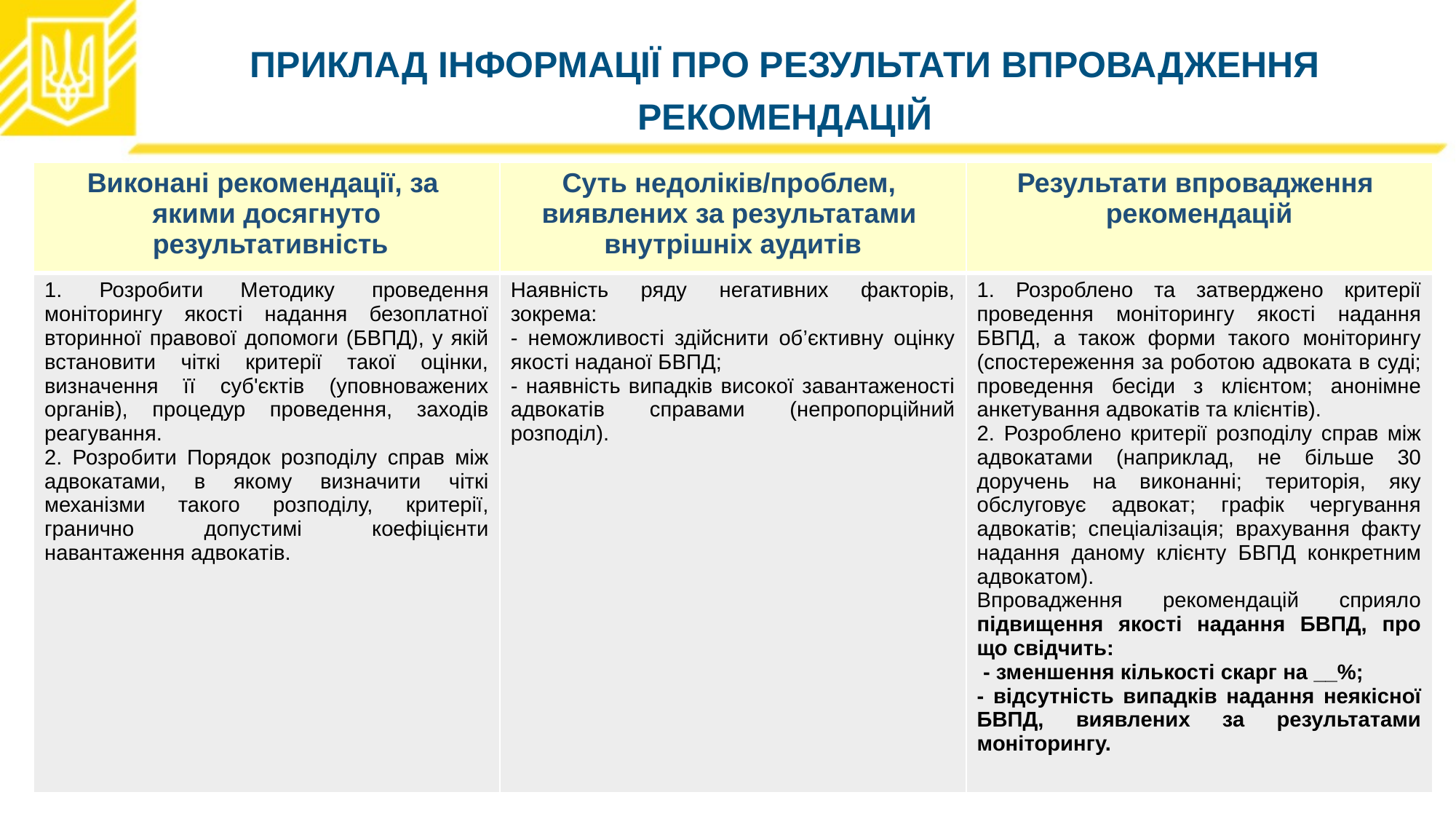

Приклад Інформації про результати впровадження рекомендацій
| Виконані рекомендації, за якими досягнуто результативність | Суть недоліків/проблем, виявлених за результатами внутрішніх аудитів | Результати впровадження рекомендацій |
| --- | --- | --- |
| 1. Розробити Методику проведення моніторингу якості надання безоплатної вторинної правової допомоги (БВПД), у якій встановити чіткі критерії такої оцінки, визначення її суб'єктів (уповноважених органів), процедур проведення, заходів реагування. 2. Розробити Порядок розподілу справ між адвокатами, в якому визначити чіткі механізми такого розподілу, критерії, гранично допустимі коефіцієнти навантаження адвокатів. | Наявність ряду негативних факторів, зокрема: - неможливості здійснити об’єктивну оцінку якості наданої БВПД; - наявність випадків високої завантаженості адвокатів справами (непропорційний розподіл). | 1. Розроблено та затверджено критерії проведення моніторингу якості надання БВПД, а також форми такого моніторингу (спостереження за роботою адвоката в суді; проведення бесіди з клієнтом; анонімне анкетування адвокатів та клієнтів). 2. Розроблено критерії розподілу справ між адвокатами (наприклад, не більше 30 доручень на виконанні; територія, яку обслуговує адвокат; графік чергування адвокатів; спеціалізація; врахування факту надання даному клієнту БВПД конкретним адвокатом). Впровадження рекомендацій сприяло підвищення якості надання БВПД, про що свідчить: - зменшення кількості скарг на \_\_%; - відсутність випадків надання неякісної БВПД, виявлених за результатами моніторингу. |